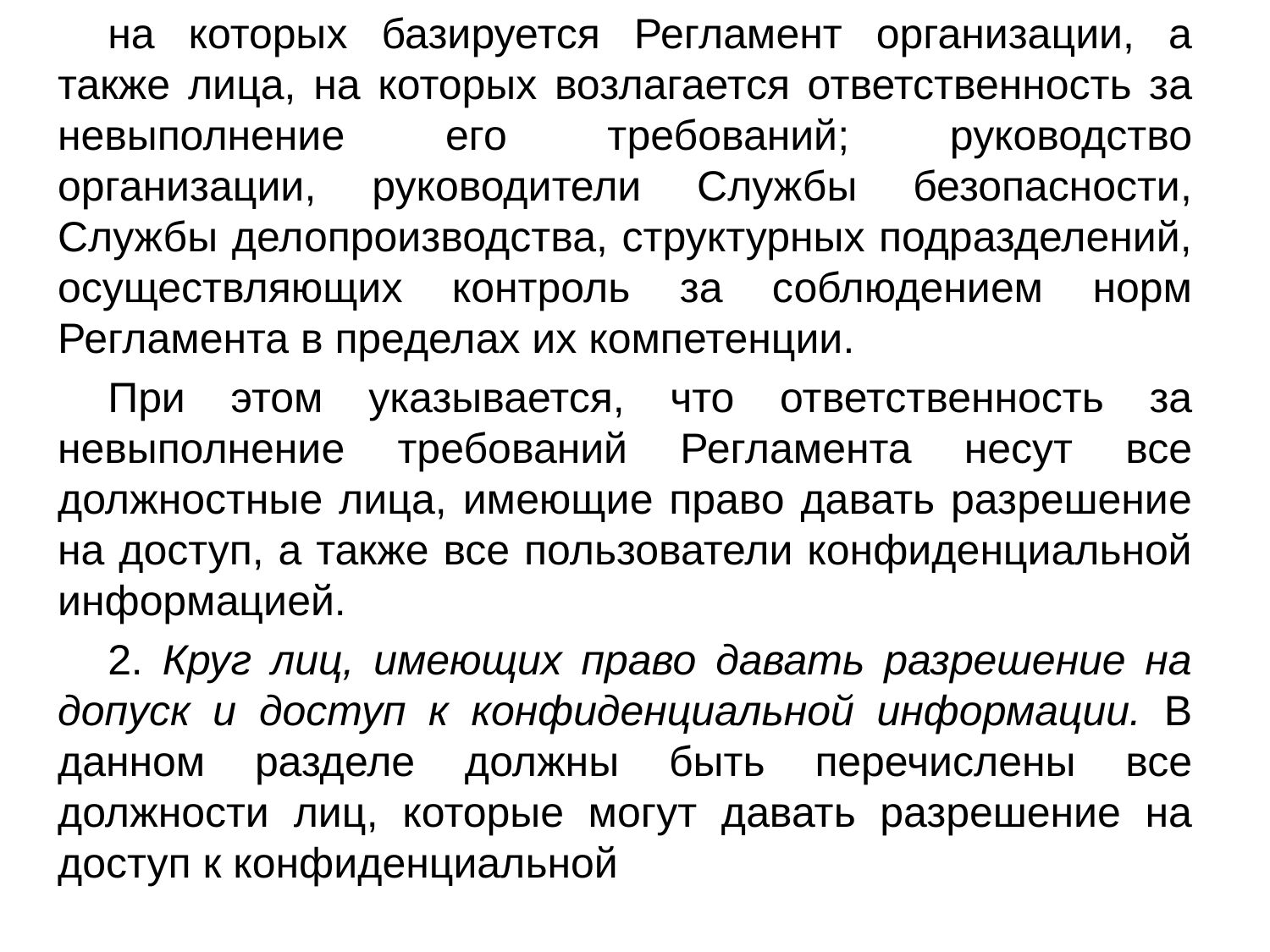

на которых базируется Регламент организации, а также лица, на которых возлагается ответственность за невыполнение его требований; руководство организации, руководители Службы безопасности, Службы делопроизводства, структурных подразделений, осуществляющих контроль за соблюдением норм Регламента в пределах их компетенции.
При этом указывается, что ответственность за невыполнение требований Регламента несут все должностные лица, имеющие право давать разрешение на доступ, а также все пользователи конфиденциальной информацией.
2. Круг лиц, имеющих право давать разрешение на допуск и доступ к конфиденциальной информации. В данном разделе должны быть перечислены все должности лиц, которые могут давать разрешение на доступ к конфиденциальной